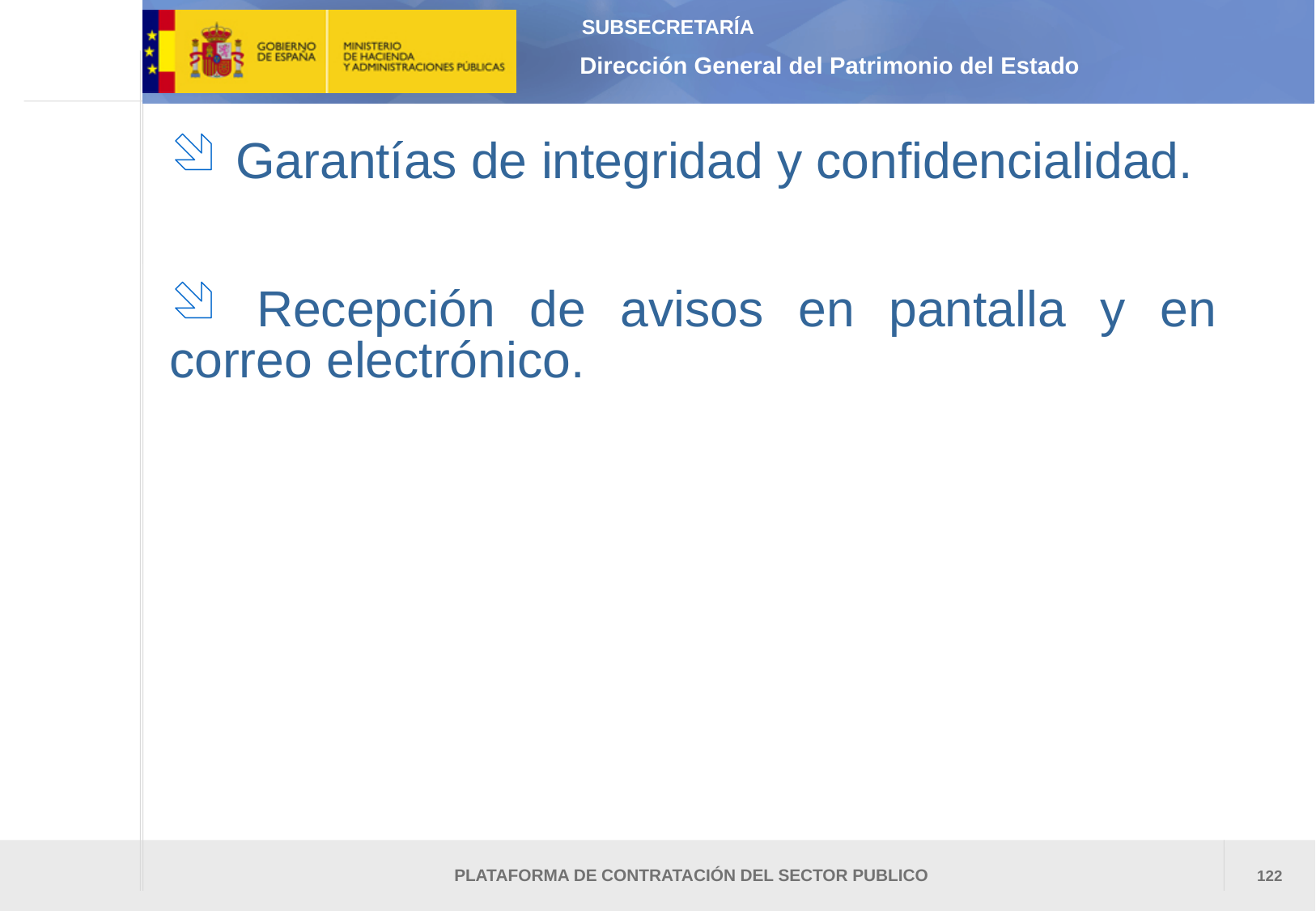

Garantías de integridad y confidencialidad.

 Recepción de avisos en pantalla y en correo electrónico.